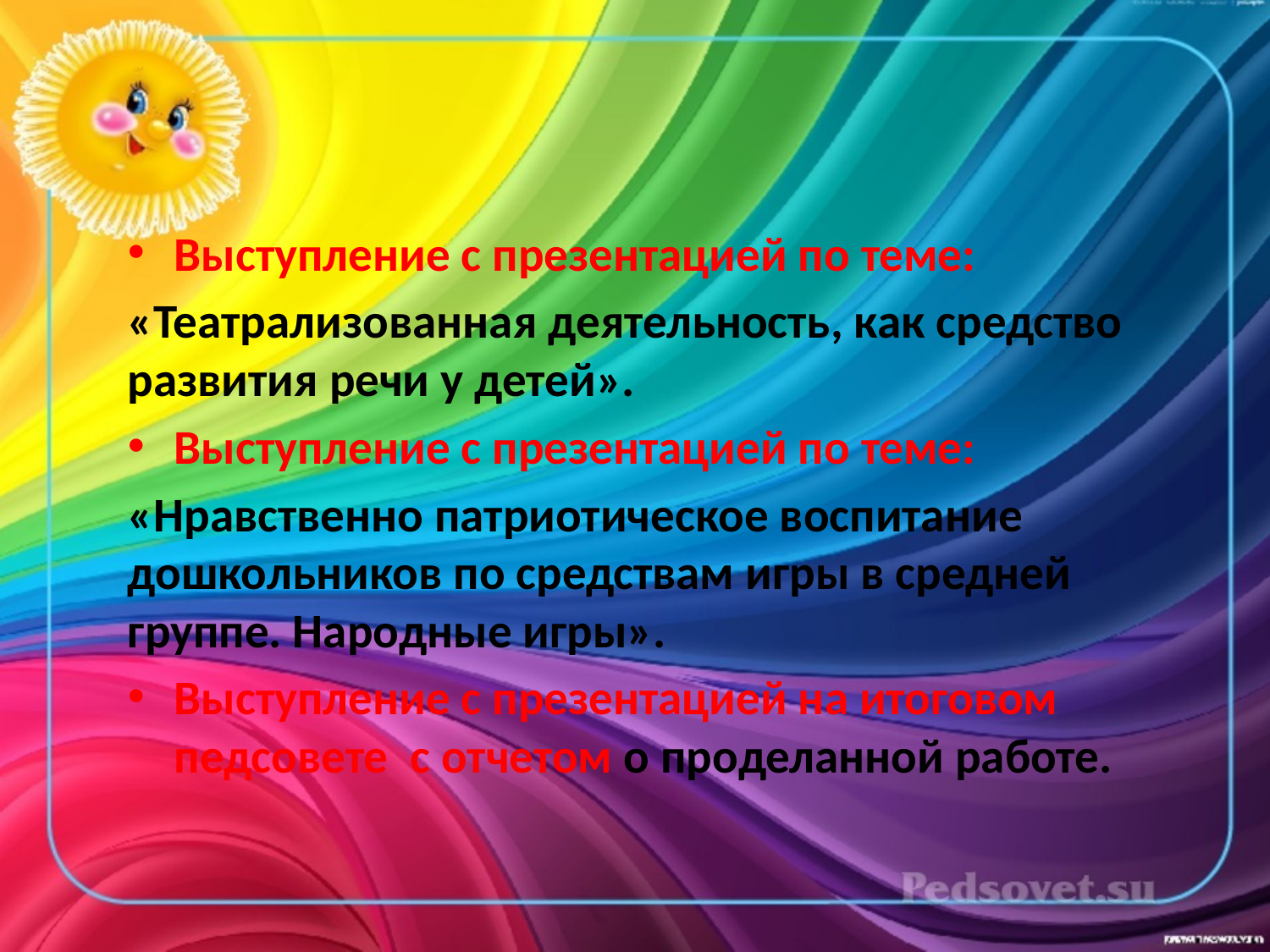

Выступление с презентацией по теме:
«Театрализованная деятельность, как средство развития речи у детей».
Выступление с презентацией по теме:
«Нравственно патриотическое воспитание дошкольников по средствам игры в средней группе. Народные игры».
Выступление с презентацией на итоговом педсовете  с отчетом о проделанной работе.